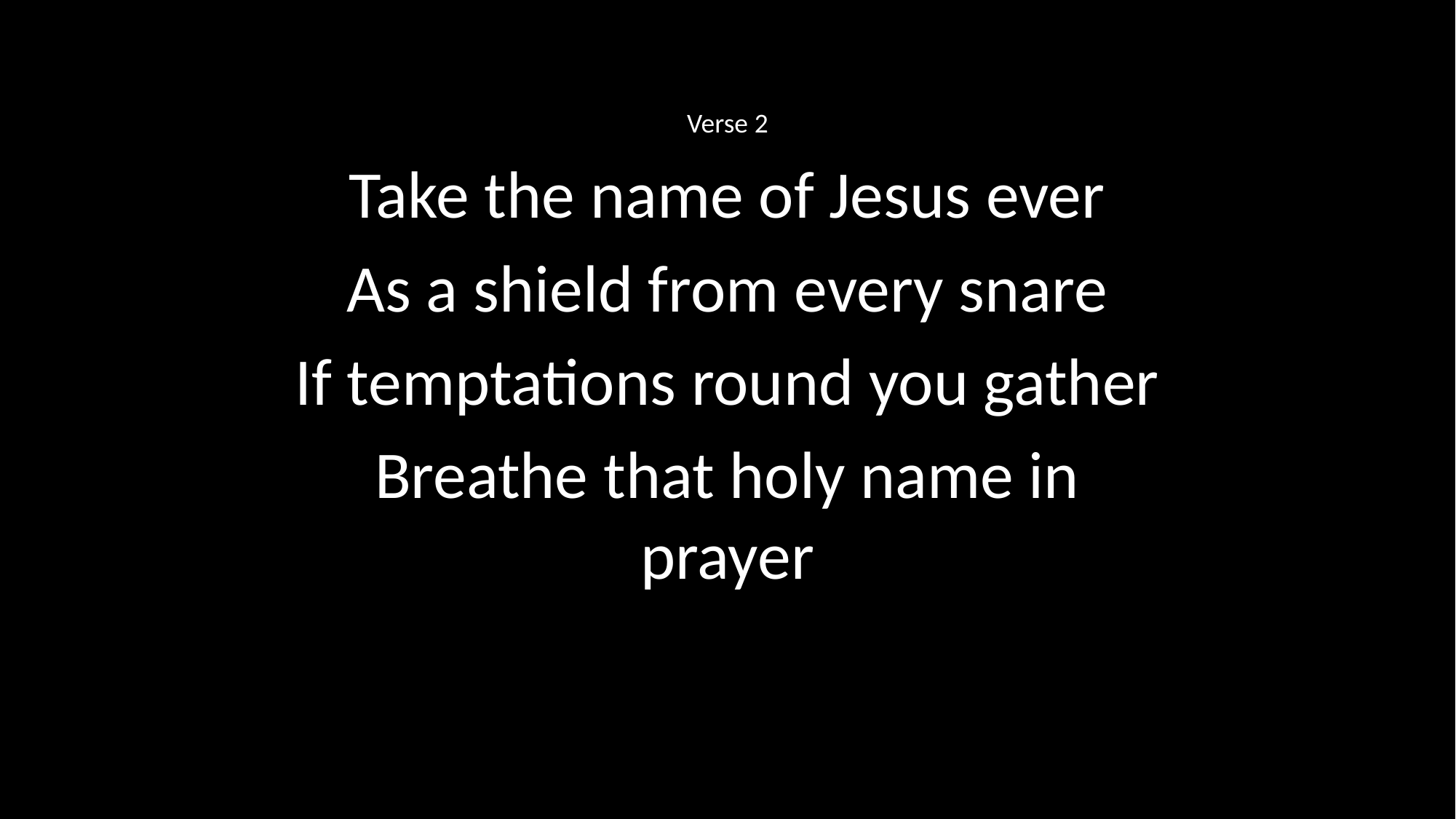

Verse 2
Take the name of Jesus ever
As a shield from every snare
If temptations round you gather
Breathe that holy name in prayer